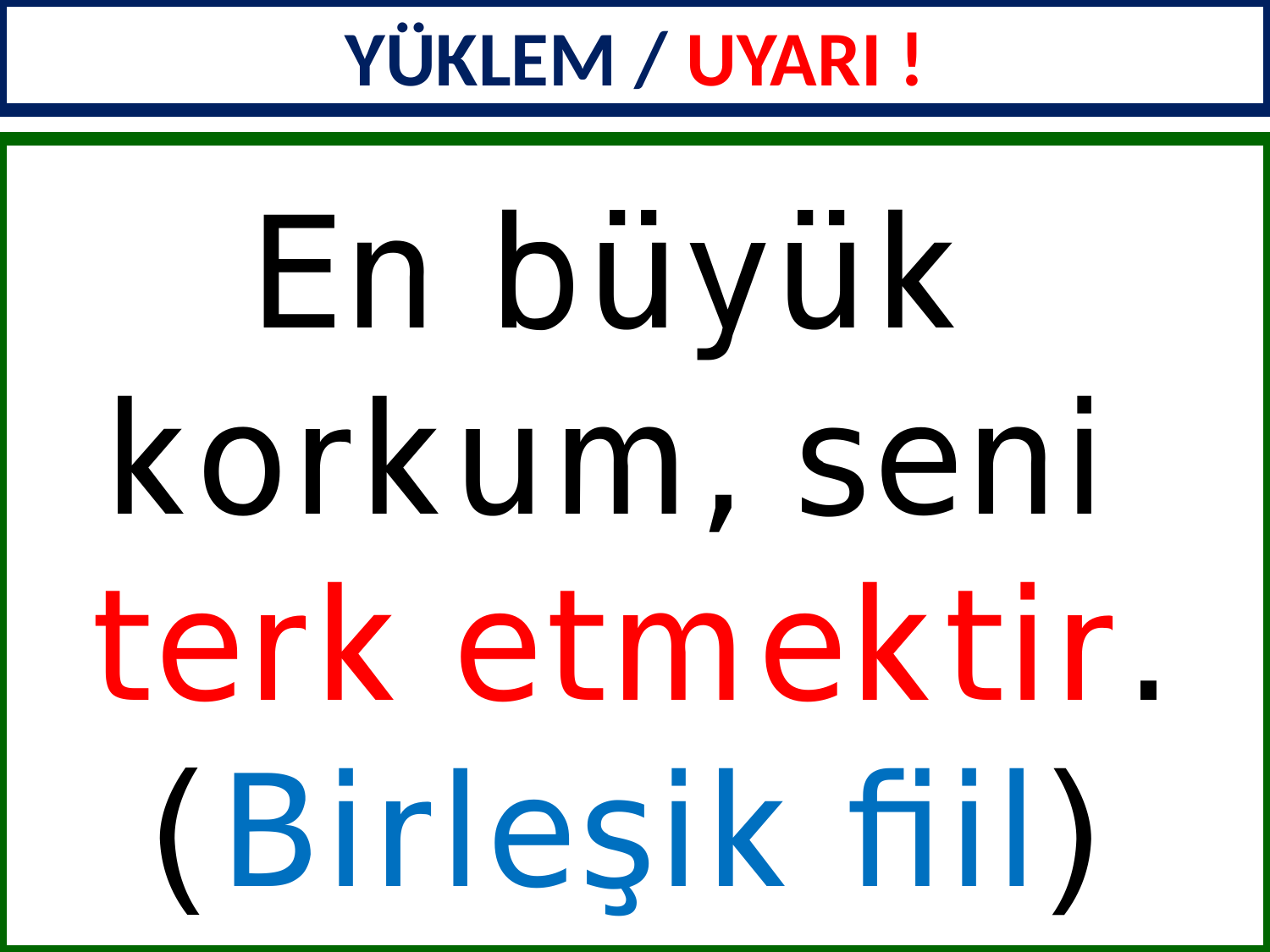

YÜKLEM / UYARI !
En büyük
korkum, seni
terk etmektir.
(Birleşik fiil)